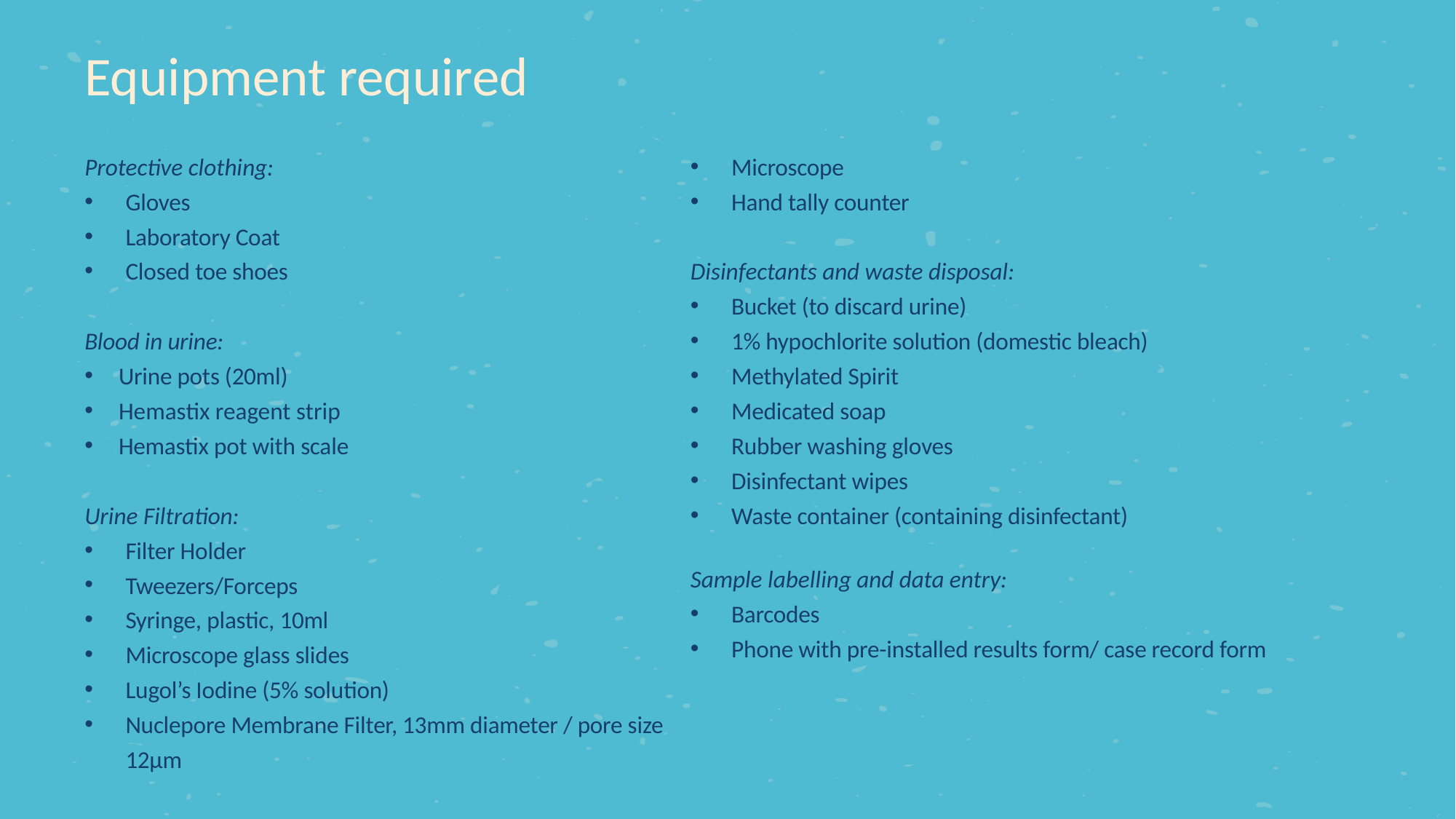

Equipment required
Protective clothing:
Gloves
Laboratory Coat
Closed toe shoes

Blood in urine:
Urine pots (20ml)
Hemastix reagent strip
Hemastix pot with scale

Urine Filtration:
Filter Holder
Tweezers/Forceps
Syringe, plastic, 10ml
Microscope glass slides
Lugol’s Iodine (5% solution)
Nuclepore Membrane Filter, 13mm diameter / pore size 12µm

Microscopic examination:
Microscope
Hand tally counter

Disinfectants and waste disposal:
Bucket (to discard urine)
1% hypochlorite solution (domestic bleach)
Methylated Spirit
Medicated soap
Rubber washing gloves
Disinfectant wipes
Waste container (containing disinfectant)

Sample labelling and data entry:
Barcodes
Phone with pre-installed results form/ case record form